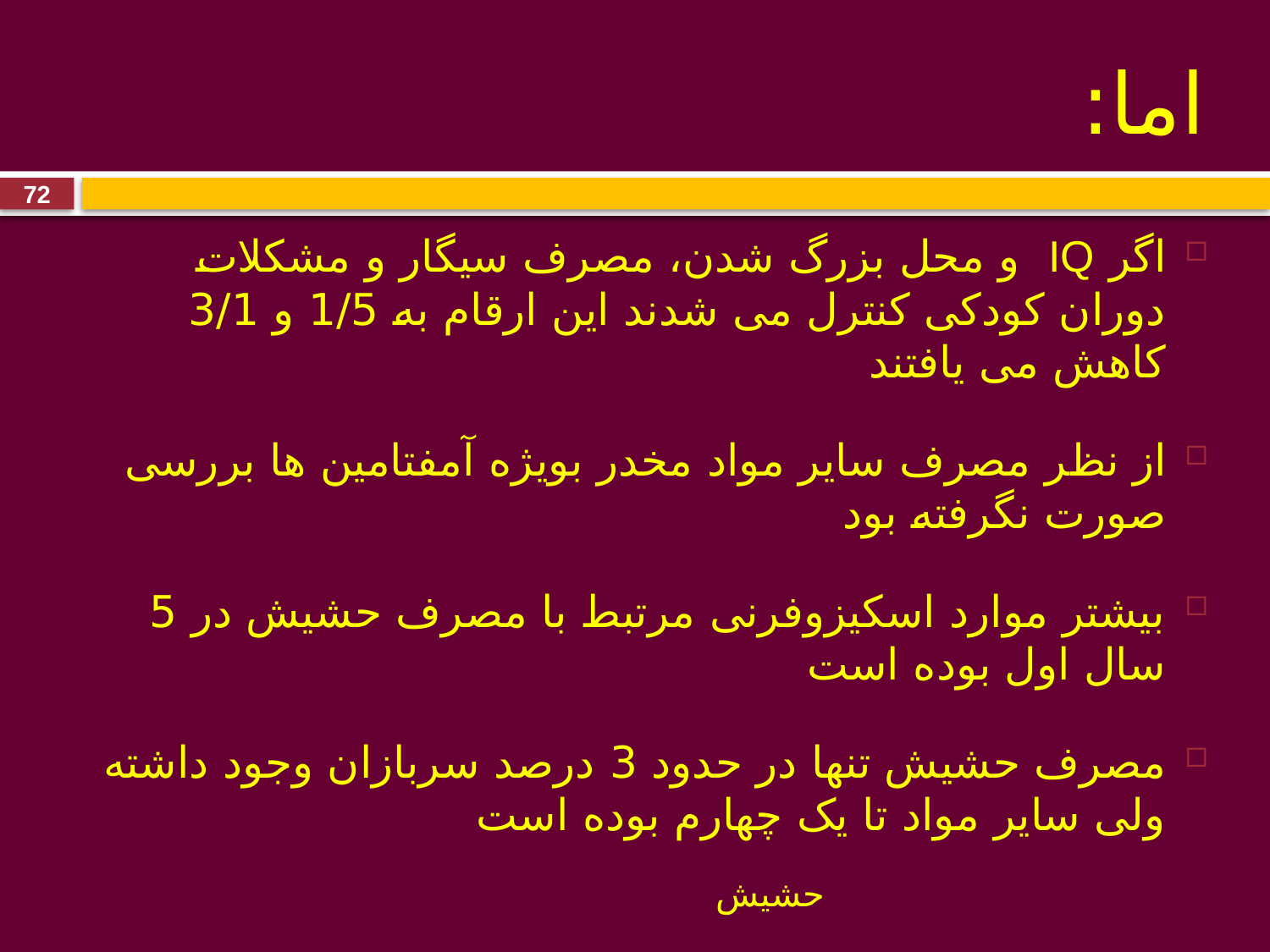

# اما:
72
اگر IQ  و محل بزرگ شدن، مصرف سیگار و مشکلات دوران کودکی کنترل می شدند این ارقام به 1/5 و 3/1 کاهش می یافتند
از نظر مصرف سایر مواد مخدر بویژه آمفتامین ها بررسی صورت نگرفته بود
بیشتر موارد اسکیزوفرنی مرتبط با مصرف حشیش در 5 سال اول بوده است
مصرف حشیش تنها در حدود 3 درصد سربازان وجود داشته ولی سایر مواد تا یک چهارم بوده است
حشیش